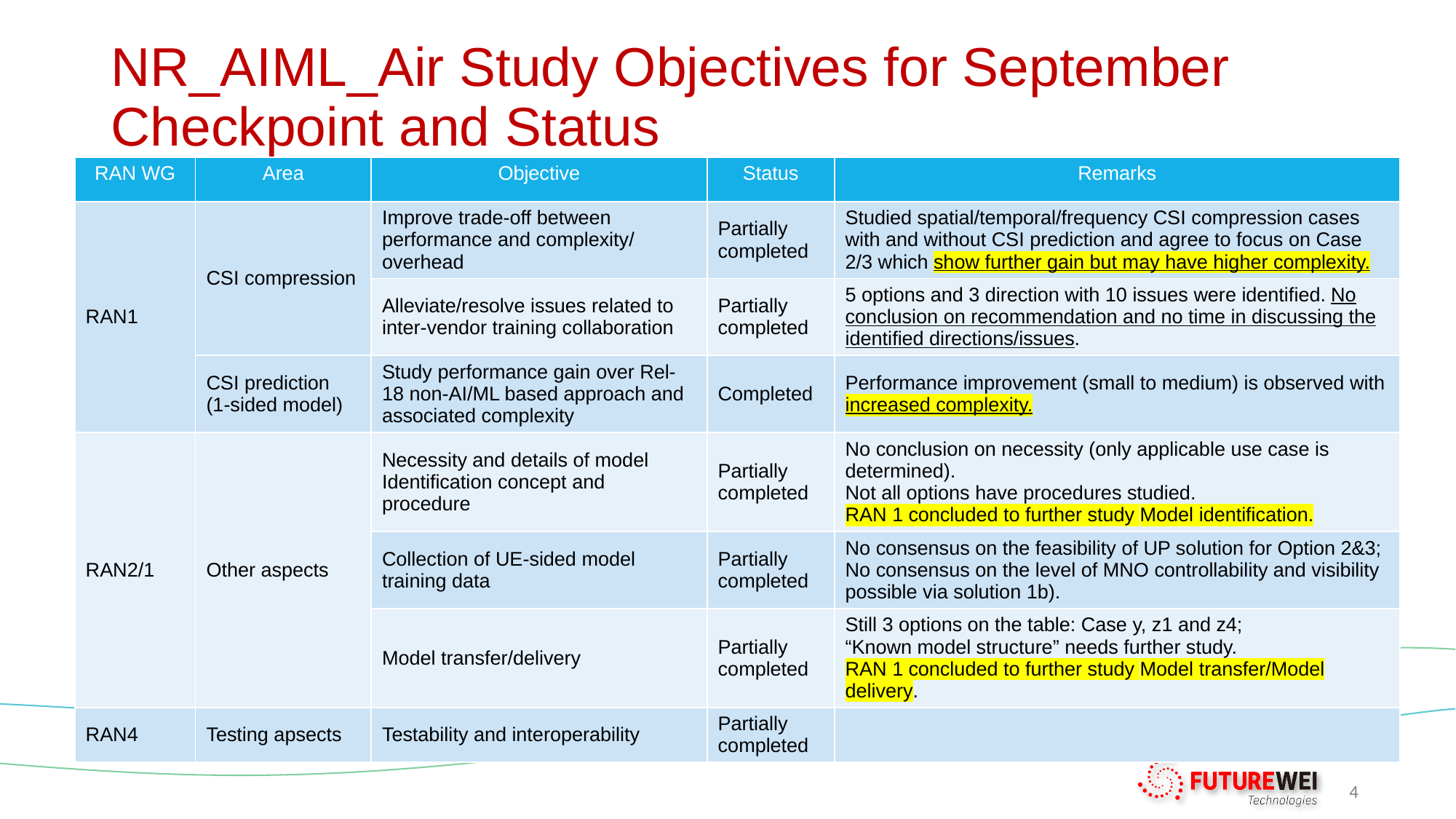

# NR_AIML_Air Study Objectives for September Checkpoint and Status
| RAN WG | Area | Objective | Status | Remarks |
| --- | --- | --- | --- | --- |
| RAN1 | CSI compression | Improve trade-off between performance and complexity/ overhead | Partially completed | Studied spatial/temporal/frequency CSI compression cases with and without CSI prediction and agree to focus on Case 2/3 which show further gain but may have higher complexity. |
|  |  | Alleviate/resolve issues related to inter-vendor training collaboration | Partially completed | 5 options and 3 direction with 10 issues were identified. No conclusion on recommendation and no time in discussing the identified directions/issues. |
|  | CSI prediction (1-sided model) | Study performance gain over Rel-18 non-AI/ML based approach and associated complexity | Completed | Performance improvement (small to medium) is observed with increased complexity. |
| RAN2/1 | Other aspects | Necessity and details of model Identification concept and procedure | Partially completed | No conclusion on necessity (only applicable use case is determined). Not all options have procedures studied. RAN 1 concluded to further study Model identification. |
|  |  | Collection of UE-sided model training data | Partially completed | No consensus on the feasibility of UP solution for Option 2&3; No consensus on the level of MNO controllability and visibility possible via solution 1b). |
|  |  | Model transfer/delivery | Partially completed | Still 3 options on the table: Case y, z1 and z4; “Known model structure” needs further study. RAN 1 concluded to further study Model transfer/Model delivery. |
| RAN4 | Testing apsects | Testability and interoperability | Partially completed |  |
4